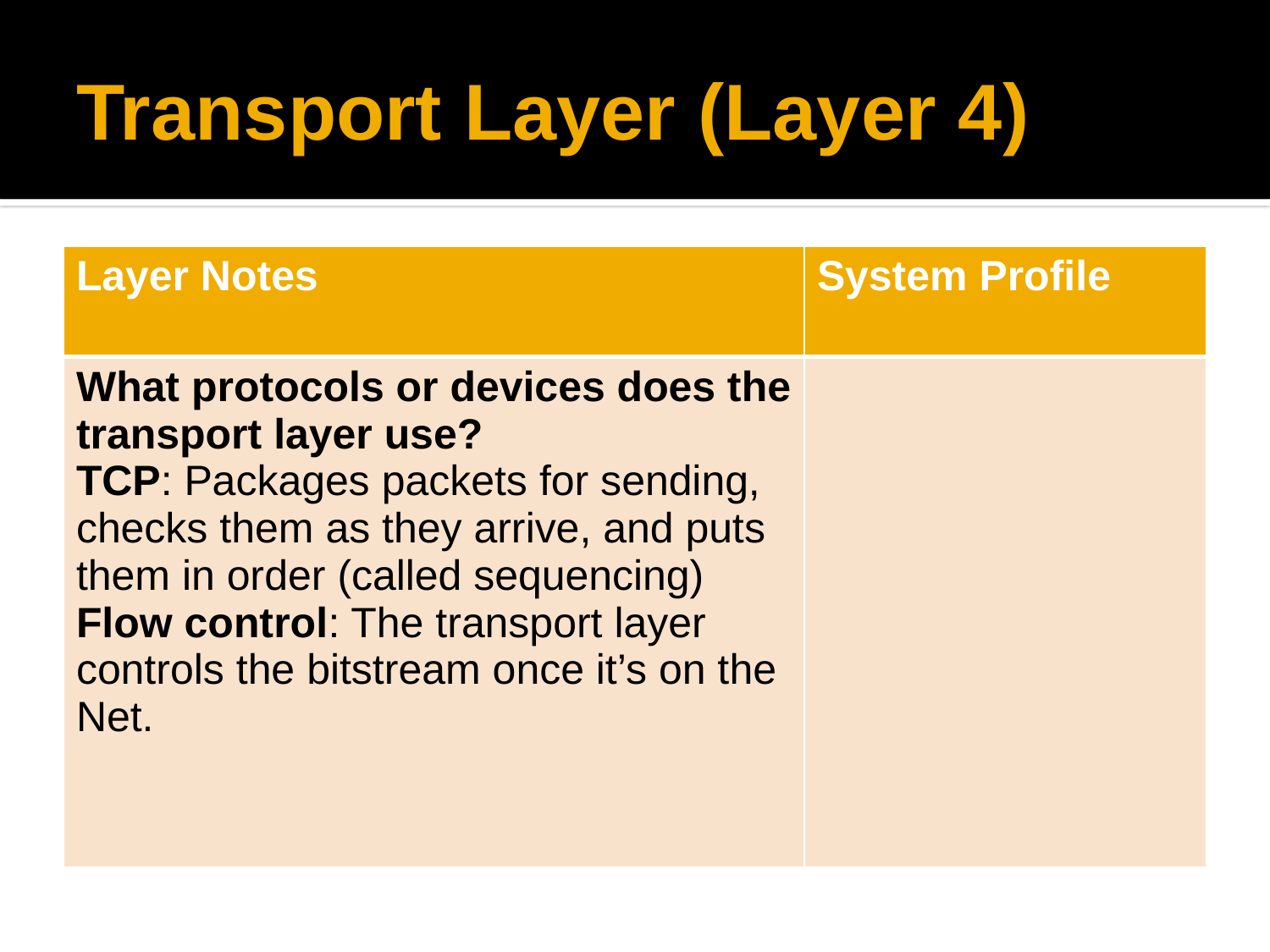

# Transport Layer (Layer 4)
| Layer Notes | System Profile |
| --- | --- |
| What protocols or devices does the transport layer use? TCP: Packages packets for sending, checks them as they arrive, and puts them in order (called sequencing) Flow control: The transport layer controls the bitstream once it’s on the Net. |  |